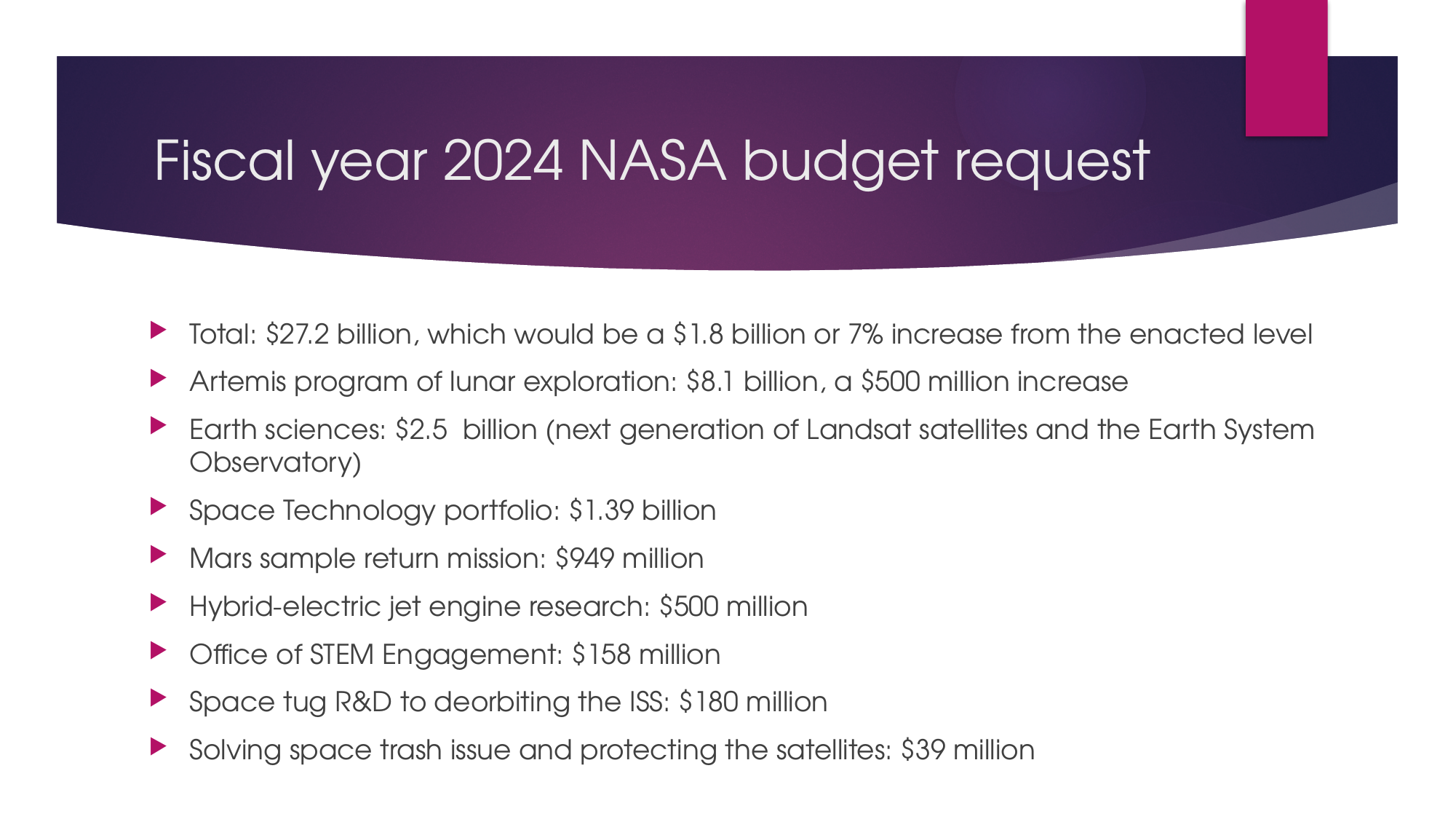

# Fiscal year 2024 NASA budget request
Total: $27.2 billion, which would be a $1.8 billion or 7% increase from the enacted level
Artemis program of lunar exploration: $8.1 billion, a $500 million increase
Earth sciences: $2.5  billion (next generation of Landsat satellites and the Earth System Observatory)
Space Technology portfolio: $1.39 billion
Mars sample return mission: $949 million
Hybrid-electric jet engine research: $500 million
Office of STEM Engagement: $158 million
Space tug R&D to deorbiting the ISS: $180 million
Solving space trash issue and protecting the satellites: $39 million